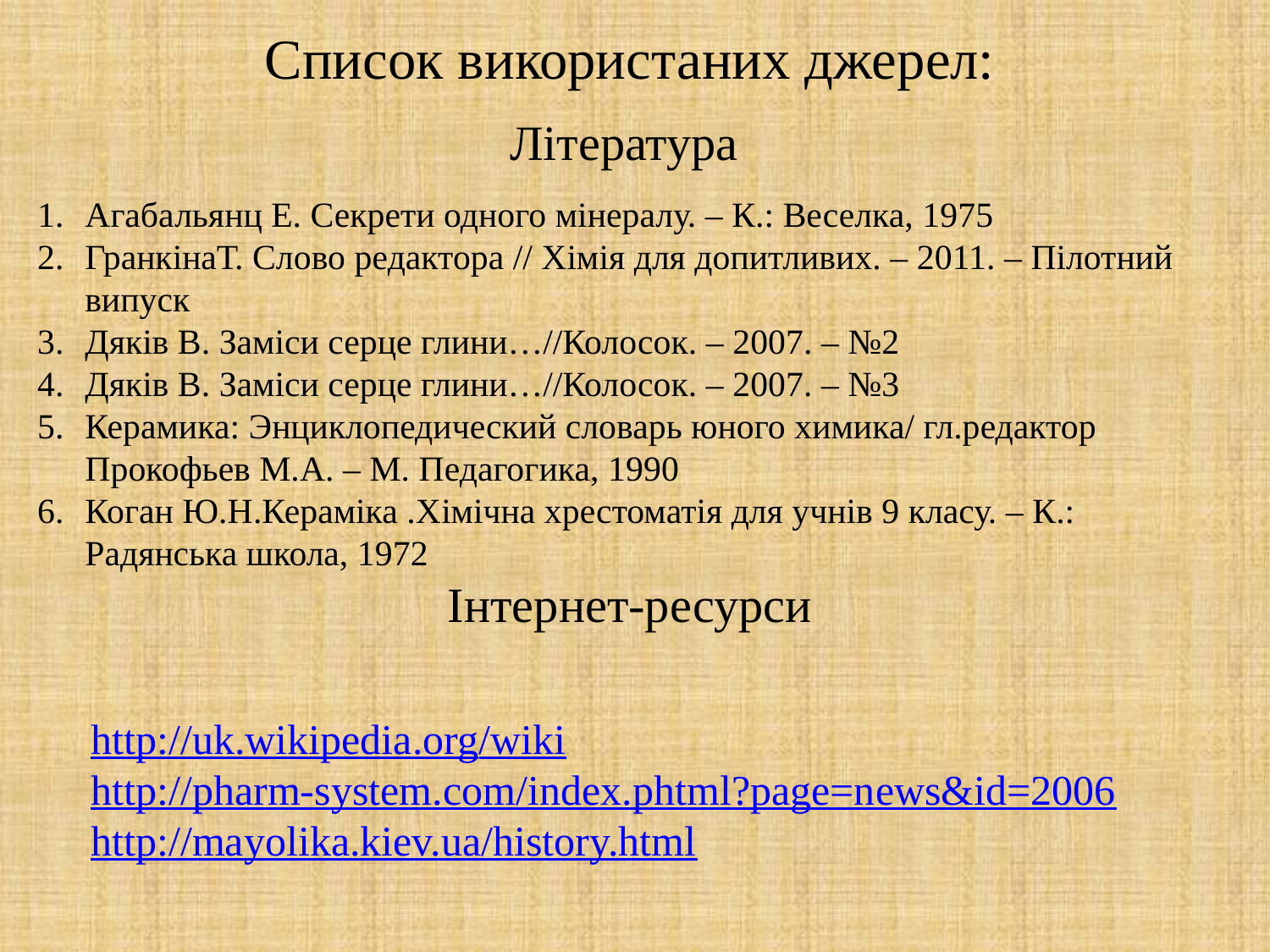

Список використаних джерел:
Література
Агабальянц Е. Секрети одного мінералу. – К.: Веселка, 1975
ГранкінаТ. Слово редактора // Хімія для допитливих. – 2011. – Пілотний випуск
Дяків В. Заміси серце глини…//Колосок. – 2007. – №2
Дяків В. Заміси серце глини…//Колосок. – 2007. – №3
Керамика: Энциклопедический словарь юного химика/ гл.редактор Прокофьев М.А. – М. Педагогика, 1990
Коган Ю.Н.Кераміка .Хімічна хрестоматія для учнів 9 класу. – К.: Радянська школа, 1972
Інтернет-ресурси

http://uk.wikipedia.org/wiki
http://pharm-system.com/index.phtml?page=news&id=2006
http://mayolika.kiev.ua/history.html